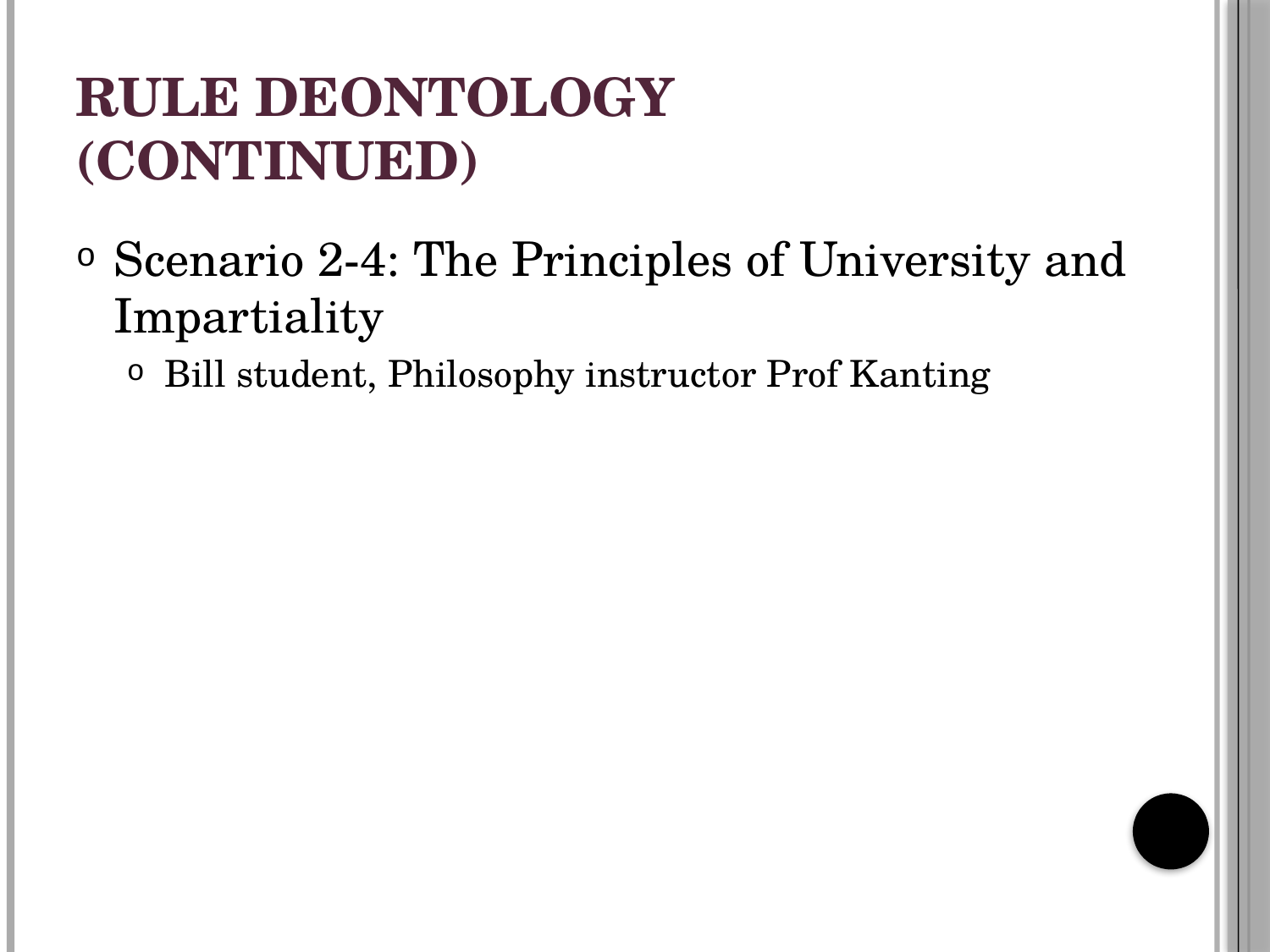

# Rule Deontology (Continued)
Scenario 2-4: The Principles of University and Impartiality
Bill student, Philosophy instructor Prof Kanting